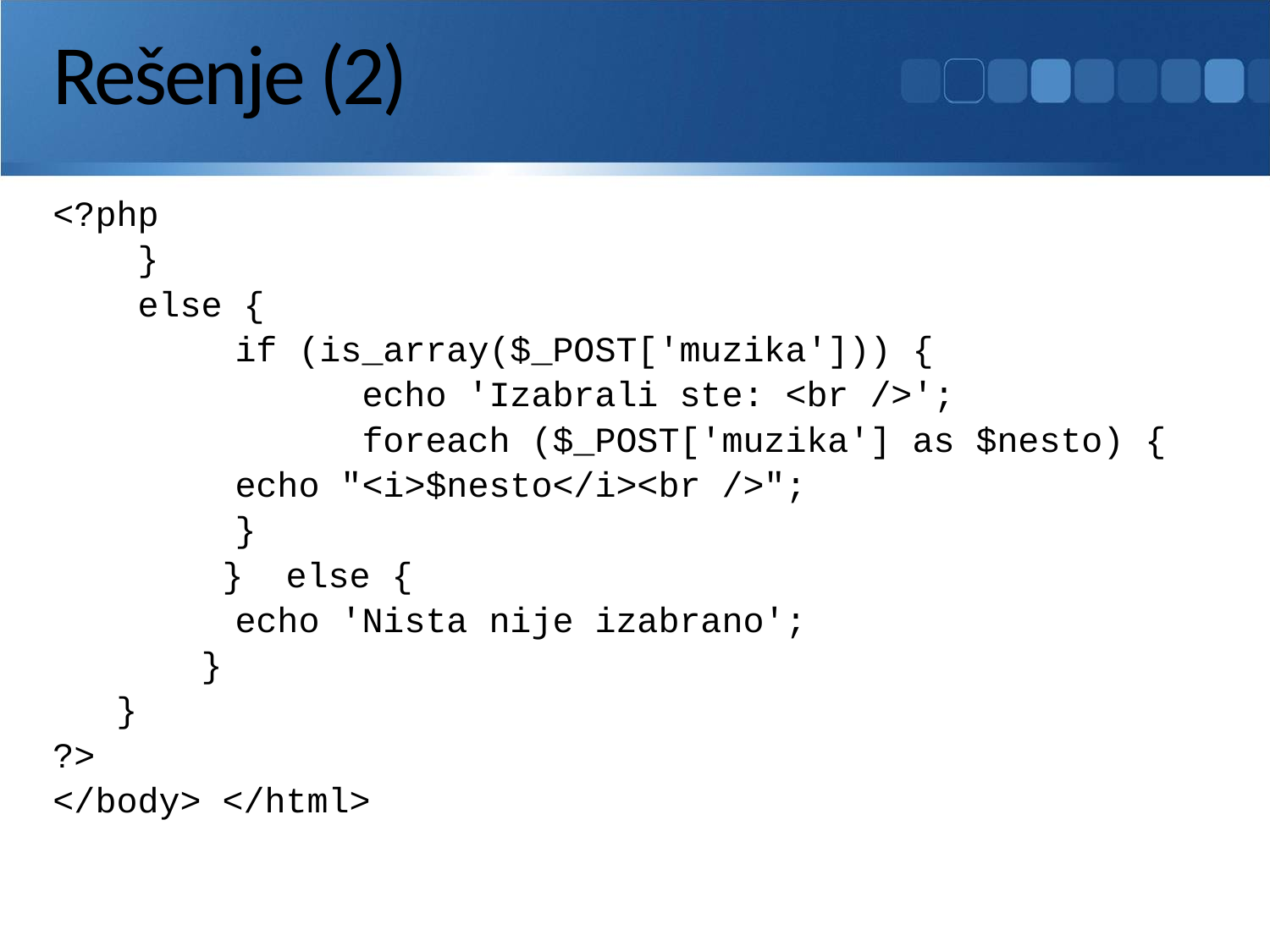

# Rešenje (2)
<?php
    }
    else {
    	if (is_array($_POST['muzika'])) {
        		echo 'Izabrali ste: <br />';
        		foreach ($_POST['muzika'] as $nesto) {
		echo "<i>$nesto</i><br />";
		}
        }  else {
		echo 'Nista nije izabrano';
       }
   }
?>
</body> </html>

171